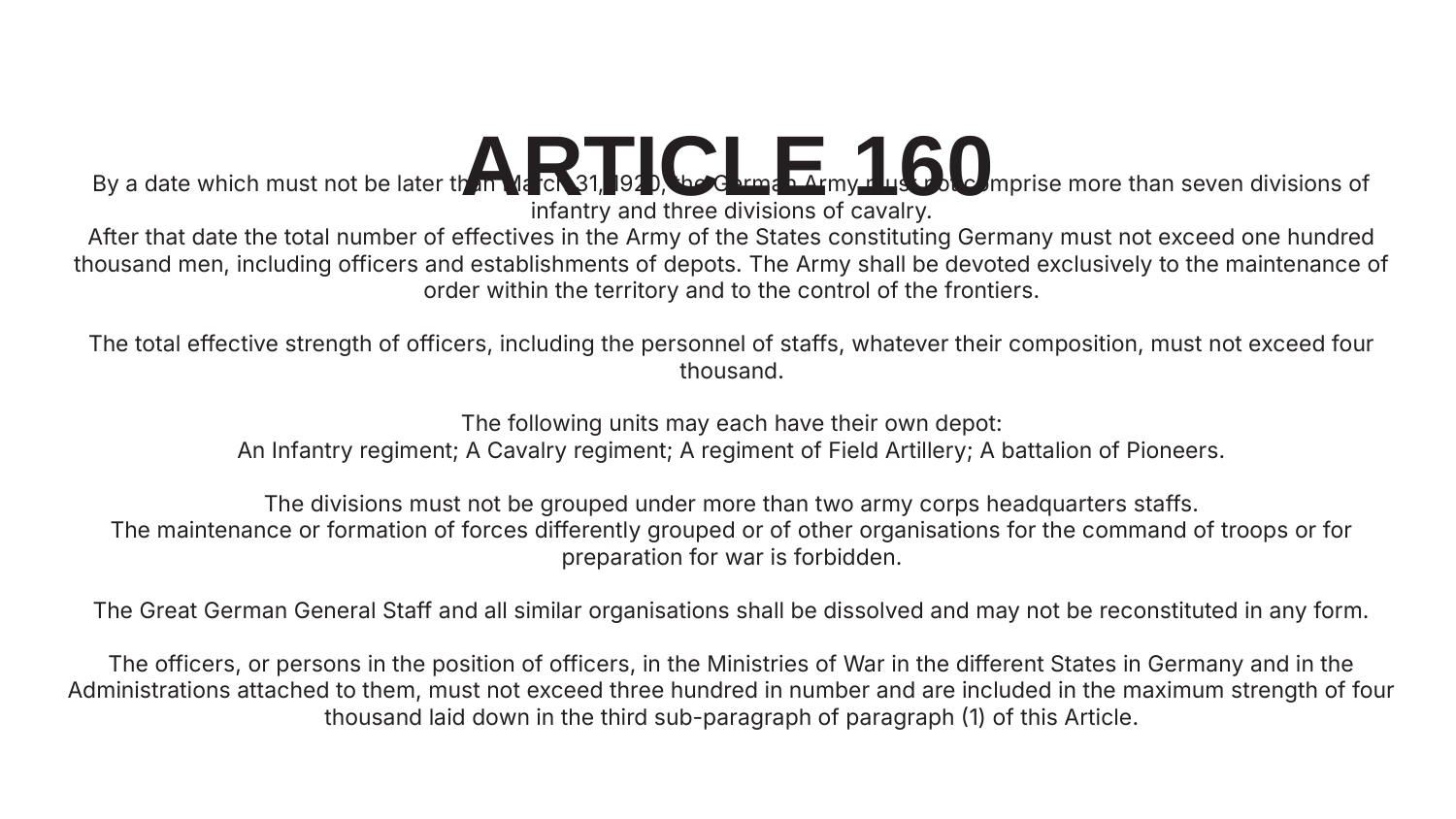

ARTICLE 160
By a date which must not be later than March 31, 1920, the German Army must not comprise more than seven divisions of infantry and three divisions of cavalry.
After that date the total number of effectives in the Army of the States constituting Germany must not exceed one hundred thousand men, including officers and establishments of depots. The Army shall be devoted exclusively to the maintenance of order within the territory and to the control of the frontiers.

The total effective strength of officers, including the personnel of staffs, whatever their composition, must not exceed four thousand.

The following units may each have their own depot:
An Infantry regiment; A Cavalry regiment; A regiment of Field Artillery; A battalion of Pioneers.

The divisions must not be grouped under more than two army corps headquarters staffs.
The maintenance or formation of forces differently grouped or of other organisations for the command of troops or for preparation for war is forbidden.

The Great German General Staff and all similar organisations shall be dissolved and may not be reconstituted in any form.

The officers, or persons in the position of officers, in the Ministries of War in the different States in Germany and in the Administrations attached to them, must not exceed three hundred in number and are included in the maximum strength of four thousand laid down in the third sub-paragraph of paragraph (1) of this Article.